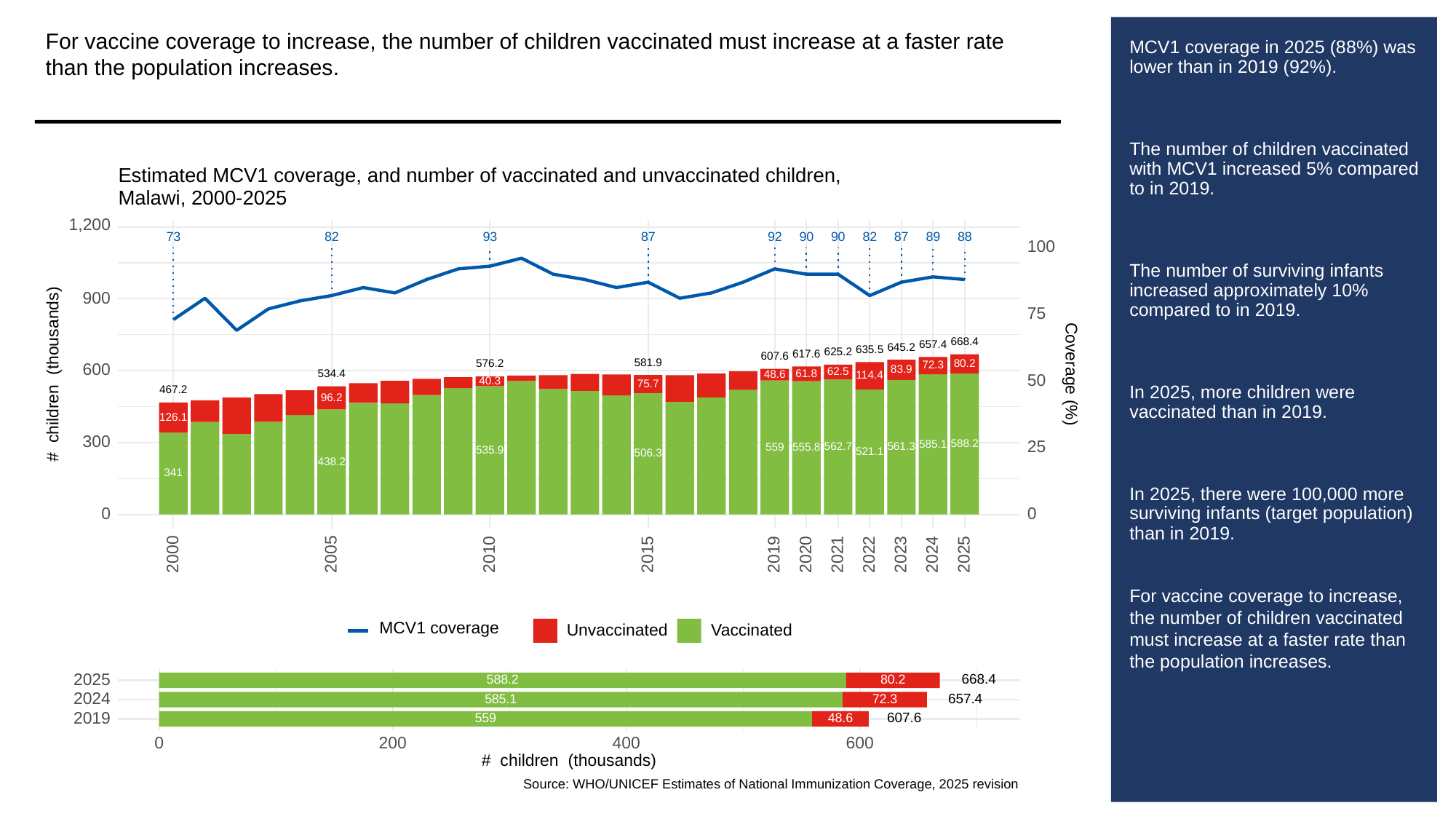

For vaccine coverage to increase, the number of children vaccinated must increase at a faster rate than the population increases.
# MCV1 coverage in 2025 (88%) was lower than in 2019 (92%).

The number of children vaccinated with MCV1 increased 5% compared to in 2019.

The number of surviving infants increased approximately 10% compared to in 2019.

In 2025, more children were vaccinated than in 2019.

In 2025, there were 100,000 more surviving infants (target population) than in 2019.

For vaccine coverage to increase, the number of children vaccinated must increase at a faster rate than the population increases.

Estimated MCV1 coverage, and number of vaccinated and unvaccinated children,
Malawi, 2000-2025
1,200

73
93
82
87
92
90
90
82
87
89
88
100

900

75

668.4
657.4
645.2
635.5
625.2
617.6
607.6

581.9
80.2

576.2
72.3

600

83.9

#  children  (thousands)
Coverage (%)
62.5

61.8
534.4
48.6

114.4

50

40.3

75.7

467.2

96.2

126.1

300
588.2
585.1
25

562.7
561.3
559
555.8
535.9
521.1
506.3
438.2
341

0
0

2023
2000
2005
2010
2015
2019
2020
2021
2022
2024
2025

MCV1 coverage
Unvaccinated
Vaccinated

2025
668.4
588.2
80.2

2024
657.4
72.3
585.1

2019
607.6
559
48.6

0
200
400
600
#  children  (thousands)
Source: WHO/UNICEF Estimates of National Immunization Coverage, 2025 revision